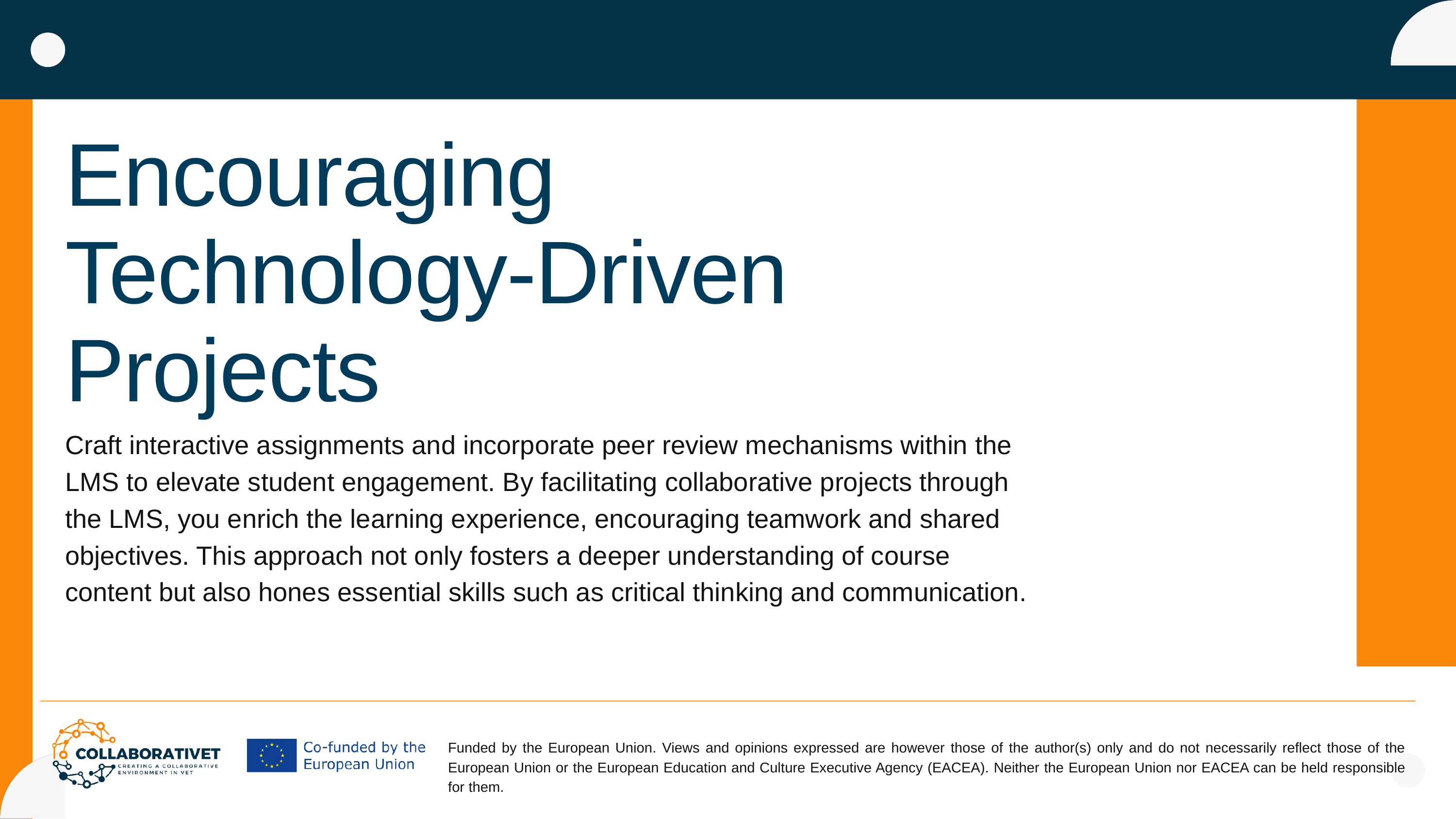

Encouraging Technology-Driven Projects
Craft interactive assignments and incorporate peer review mechanisms within the LMS to elevate student engagement. By facilitating collaborative projects through the LMS, you enrich the learning experience, encouraging teamwork and shared objectives. This approach not only fosters a deeper understanding of course content but also hones essential skills such as critical thinking and communication.

Funded by the European Union. Views and opinions expressed are however those of the author(s) only and do not necessarily reflect those of the European Union or the European Education and Culture Executive Agency (EACEA). Neither the European Union nor EACEA can be held responsible for them.